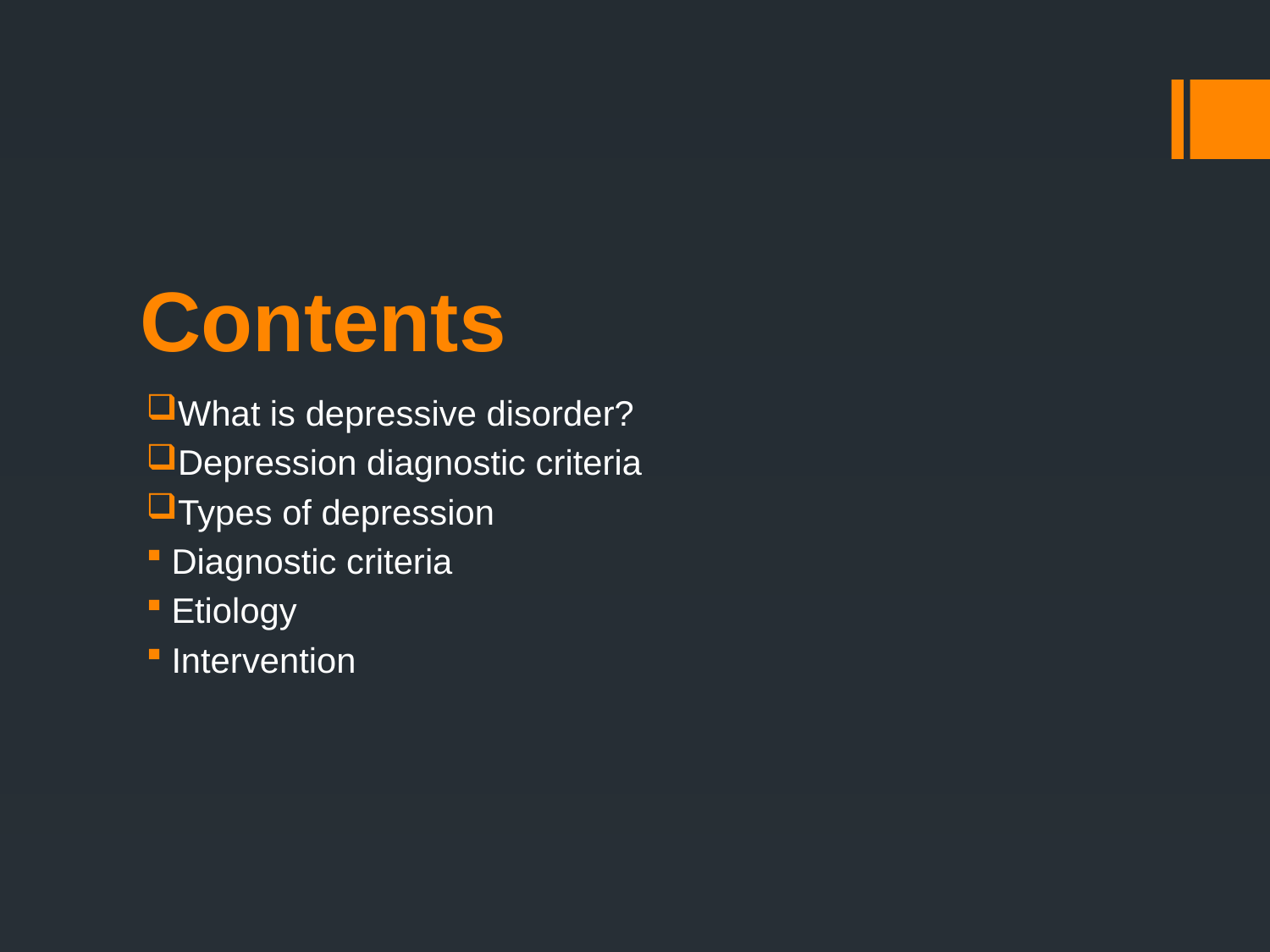

# Contents
What is depressive disorder?
Depression diagnostic criteria
Types of depression
Diagnostic criteria
Etiology
Intervention